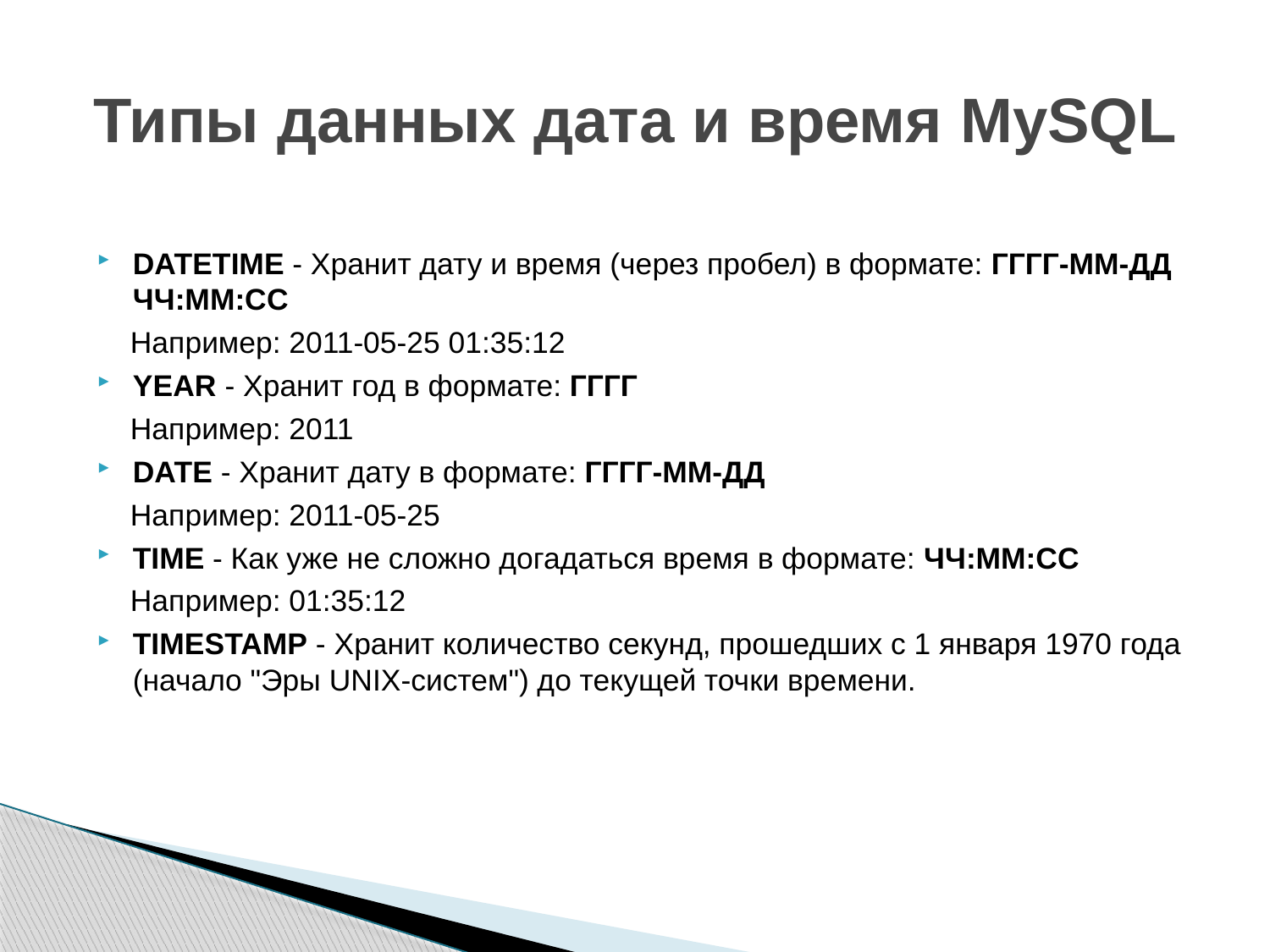

# Типы данных дата и время MySQL
DATETIME - Хранит дату и время (через пробел) в формате: ГГГГ-ММ-ДД ЧЧ:ММ:СС
    Например: 2011-05-25 01:35:12
YEAR - Хранит год в формате: ГГГГ
    Например: 2011
DATE - Хранит дату в формате: ГГГГ-ММ-ДД
    Например: 2011-05-25
TIME - Как уже не сложно догадаться время в формате: ЧЧ:ММ:СС
    Например: 01:35:12
TIMESTAMP - Хранит количество секунд, прошедших с 1 января 1970 года (начало "Эры UNIX-систем") до текущей точки времени.